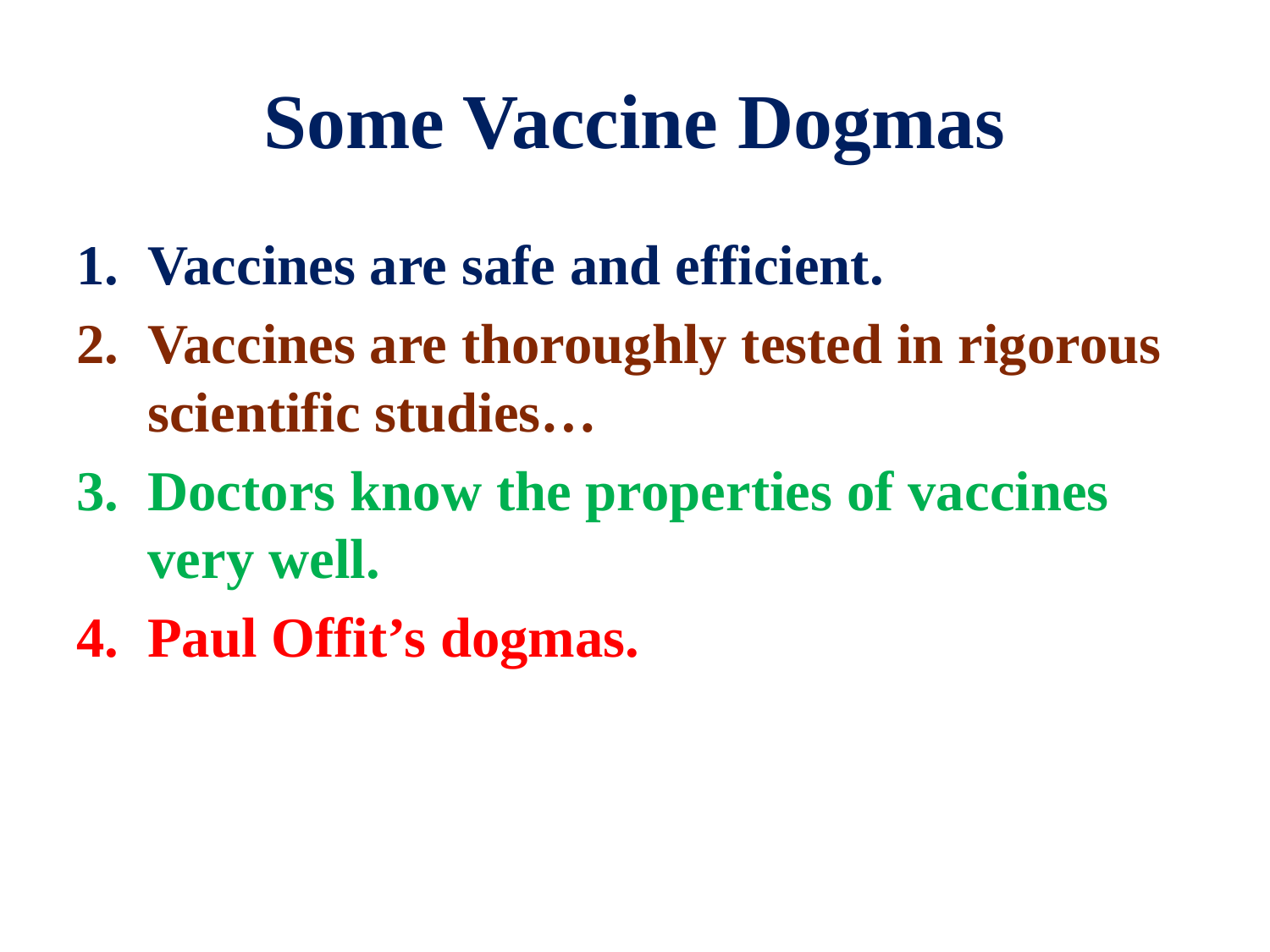

# Some Vaccine Dogmas
Vaccines are safe and efficient.
Vaccines are thoroughly tested in rigorous scientific studies…
Doctors know the properties of vaccines very well.
Paul Offit’s dogmas.